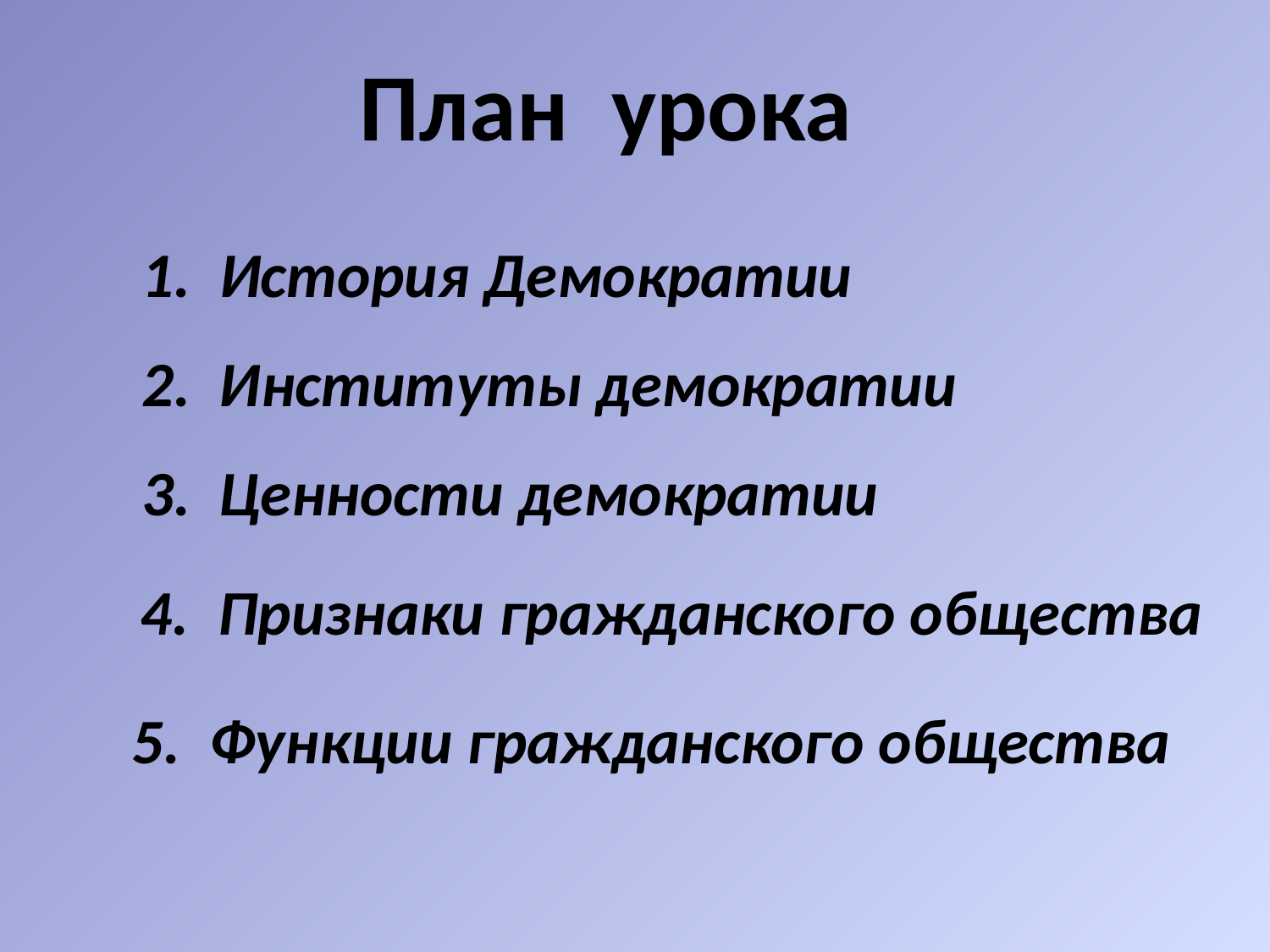

План  урока
1.  История Демократии
2.  Институты демократии
3.  Ценности демократии
  4.  Признаки гражданского общества
5.  Функции гражданского общества